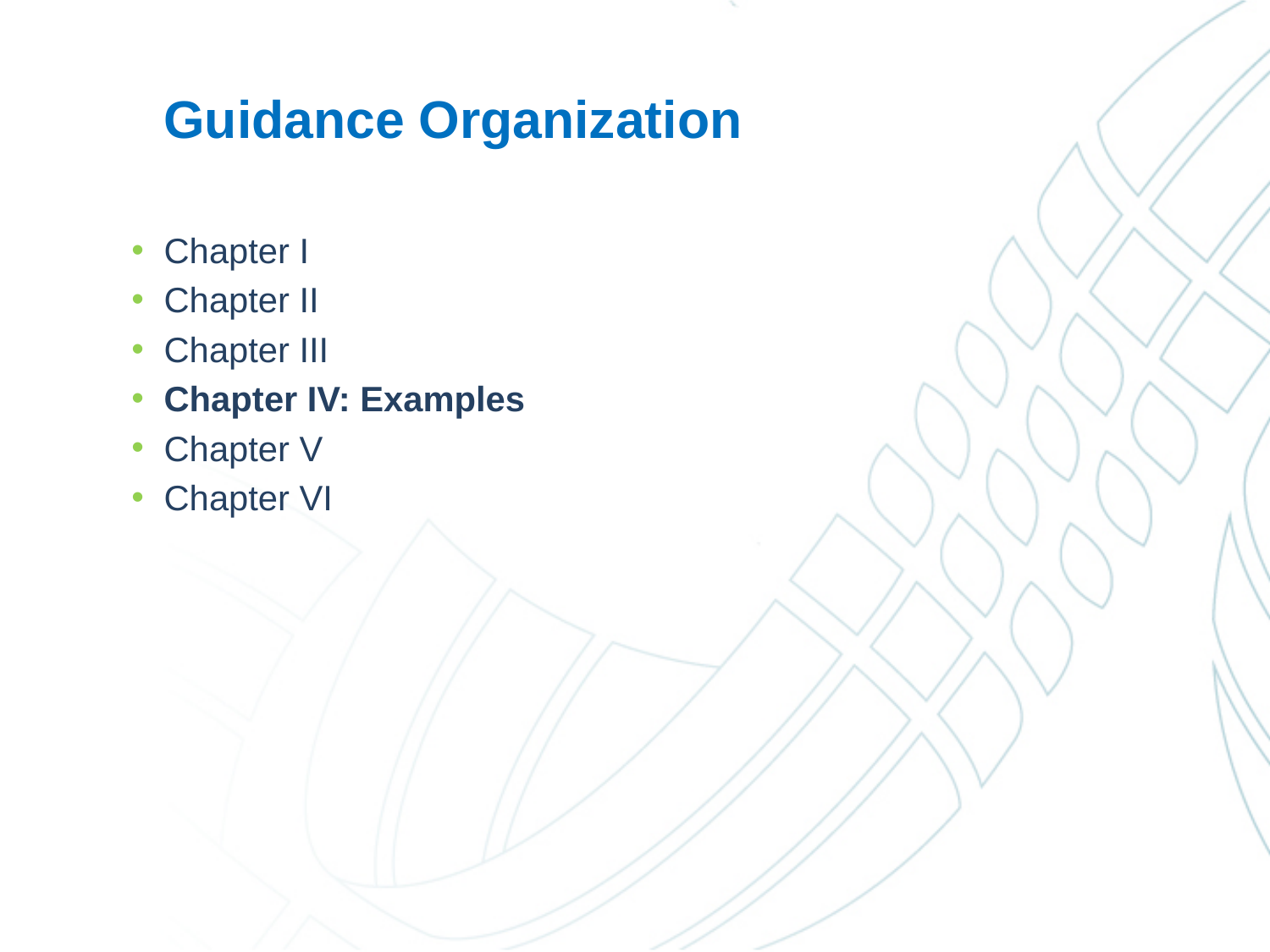

# Guidance Organization
Chapter I
Chapter II
Chapter III
Chapter IV: Examples
Chapter V
Chapter VI